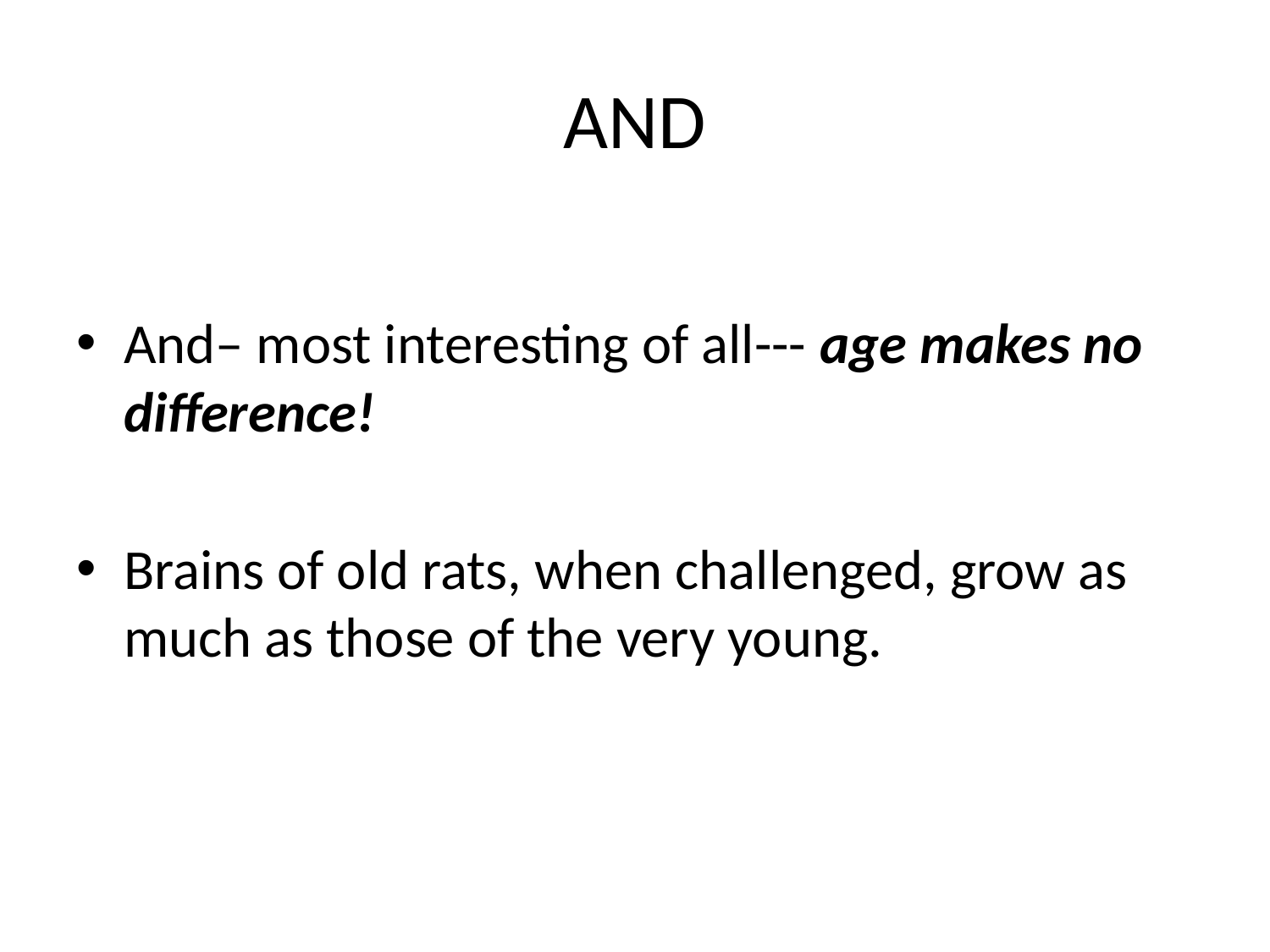

# AND

And– most interesting of all--- age makes no difference!

Brains of old rats, when challenged, grow as much as those of the very young.